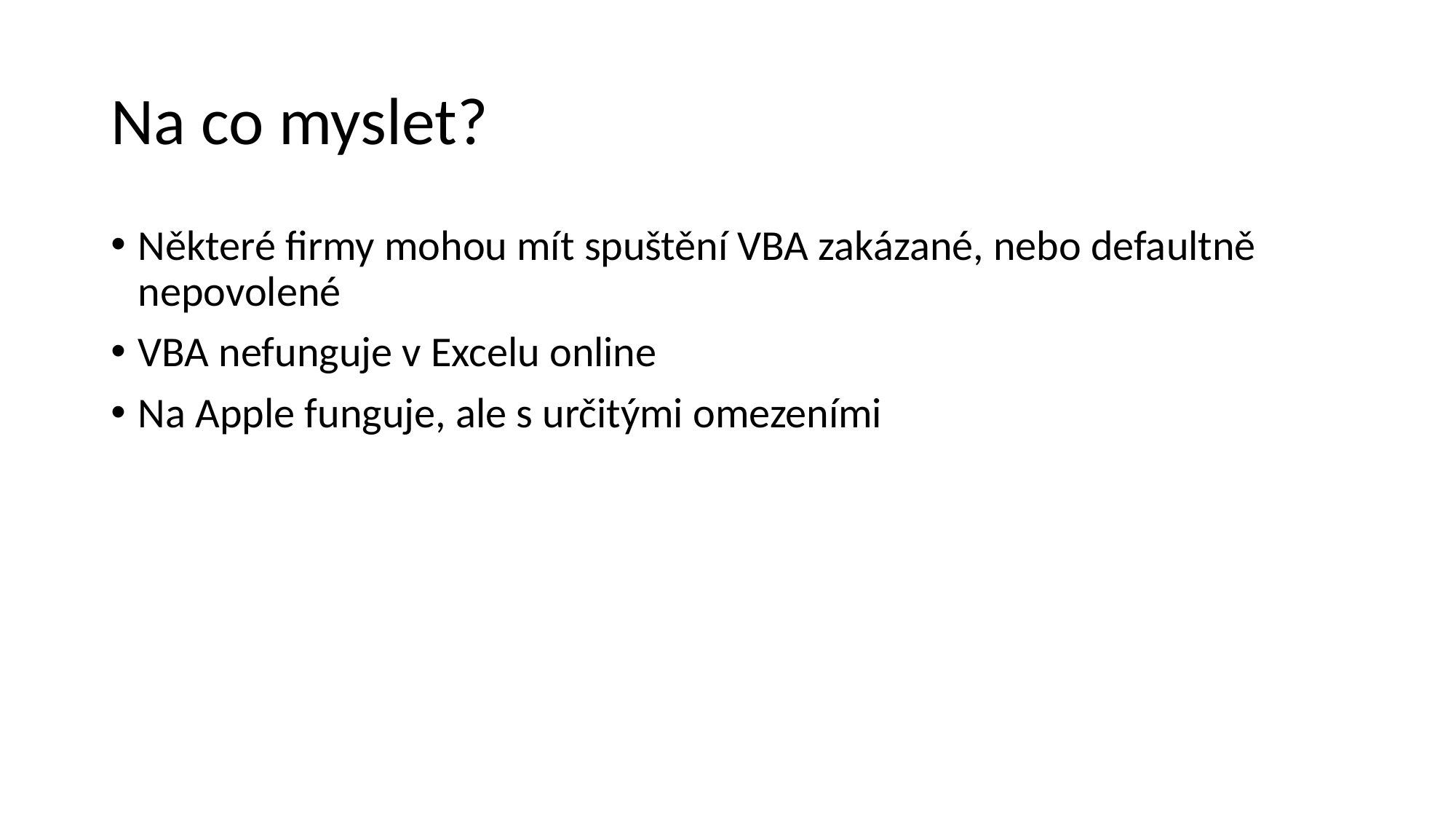

# Na co myslet?
Některé firmy mohou mít spuštění VBA zakázané, nebo defaultně nepovolené
VBA nefunguje v Excelu online
Na Apple funguje, ale s určitými omezeními